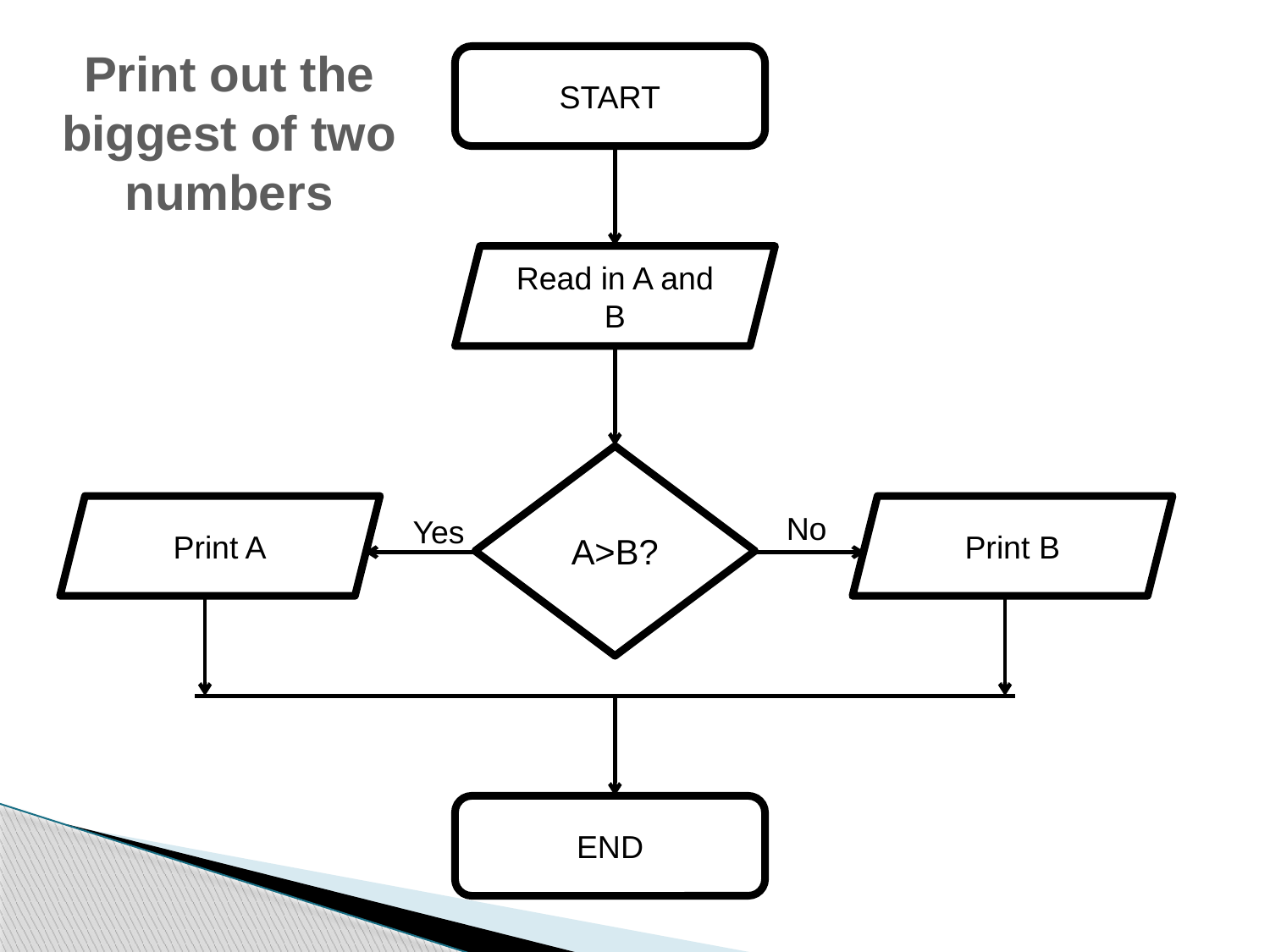

Print out the
biggest of two
numbers
START
Read in A and B
A>B?
Print A
Print B
No
Yes
END